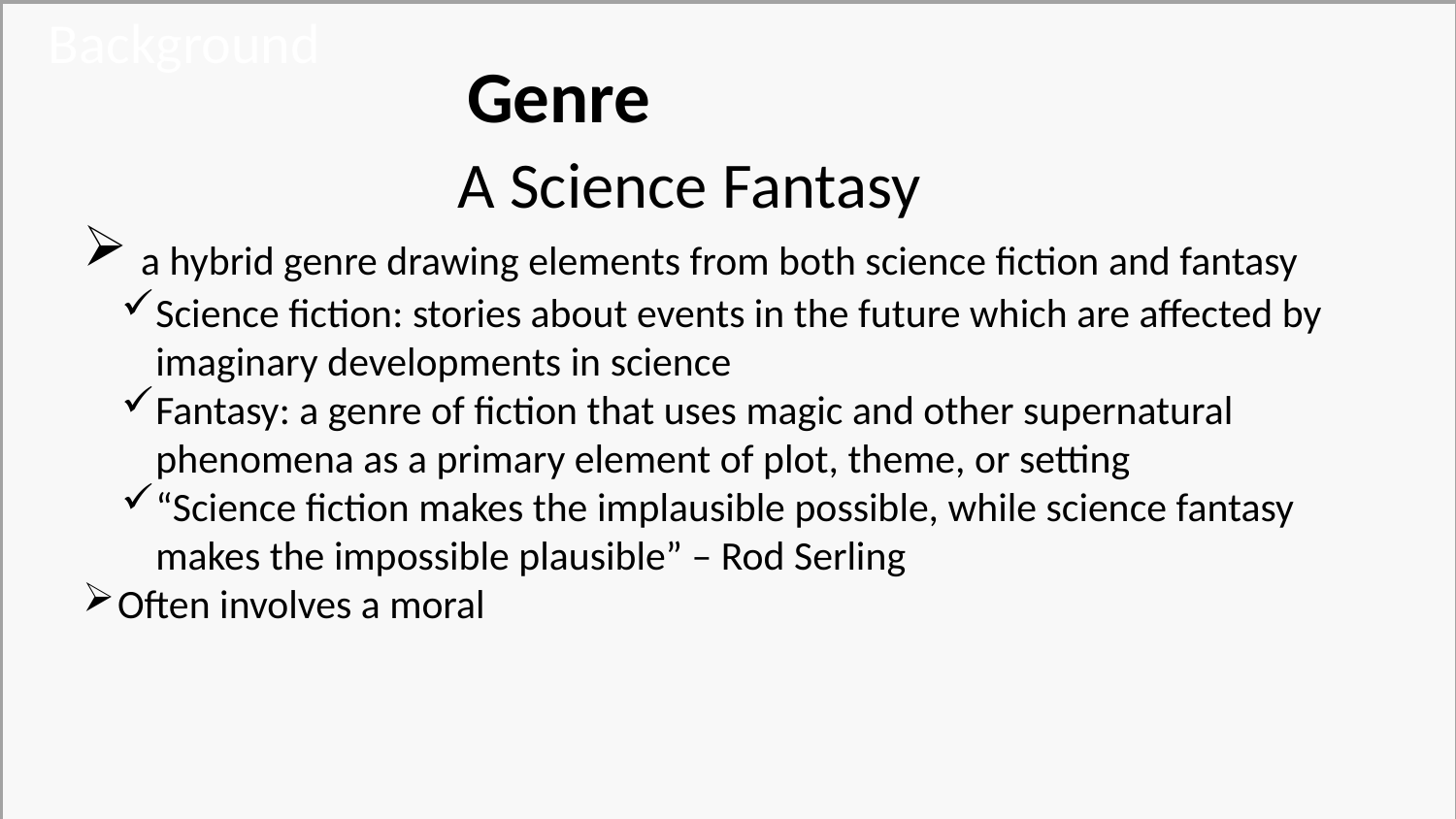

Background
Genre
A Science Fantasy
 a hybrid genre drawing elements from both science fiction and fantasy
Science fiction: stories about events in the future which are affected by imaginary developments in science
Fantasy: a genre of fiction that uses magic and other supernatural phenomena as a primary element of plot, theme, or setting
“Science fiction makes the implausible possible, while science fantasy makes the impossible plausible” – Rod Serling
Often involves a moral